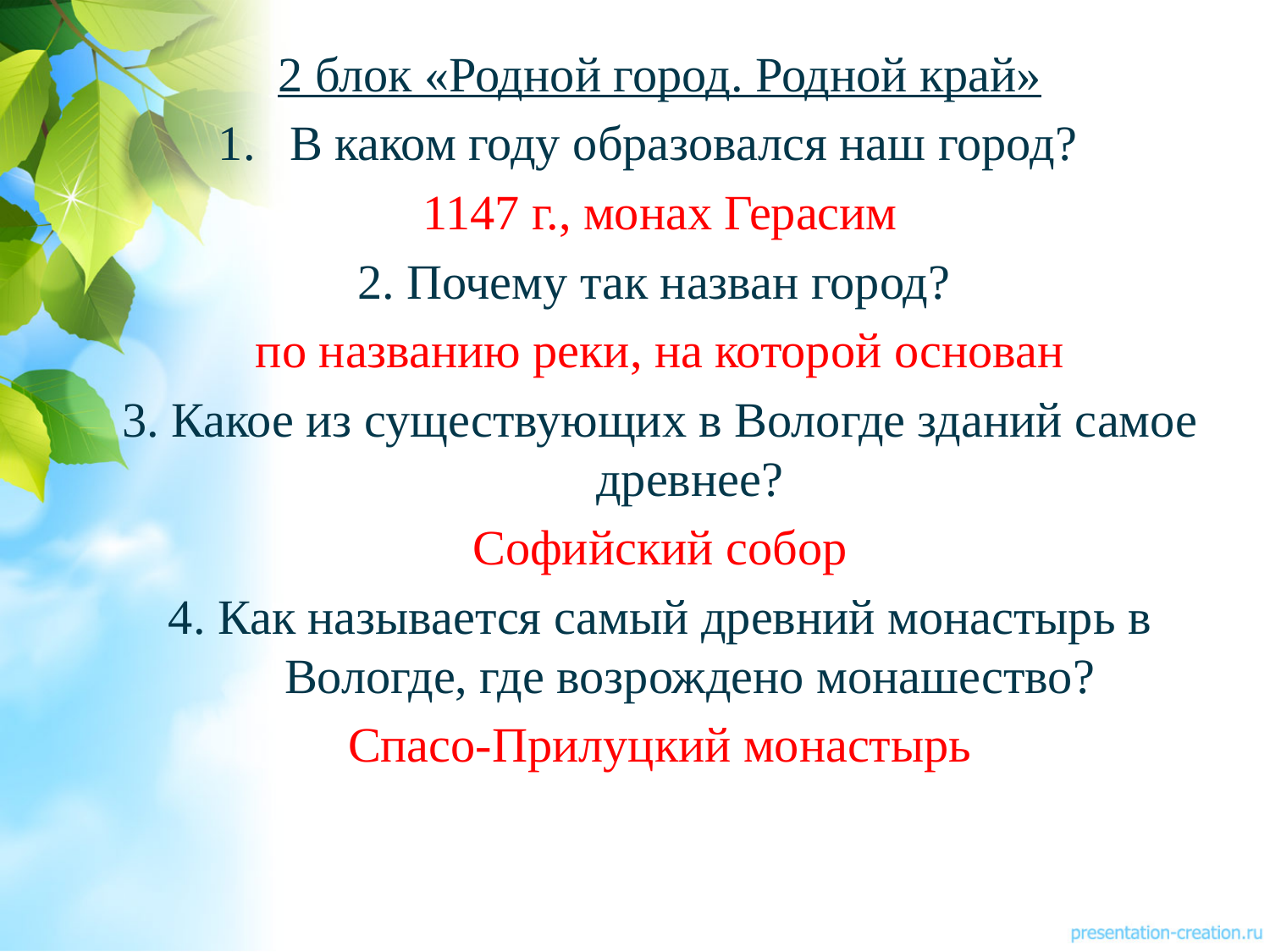

2 блок «Родной город. Родной край»
В каком году образовался наш город?
1147 г., монах Герасим
2. Почему так назван город?
по названию реки, на которой основан
3. Какое из существующих в Вологде зданий самое древнее?
Софийский собор
4. Как называется самый древний монастырь в Вологде, где возрождено монашество?
Спасо-Прилуцкий монастырь